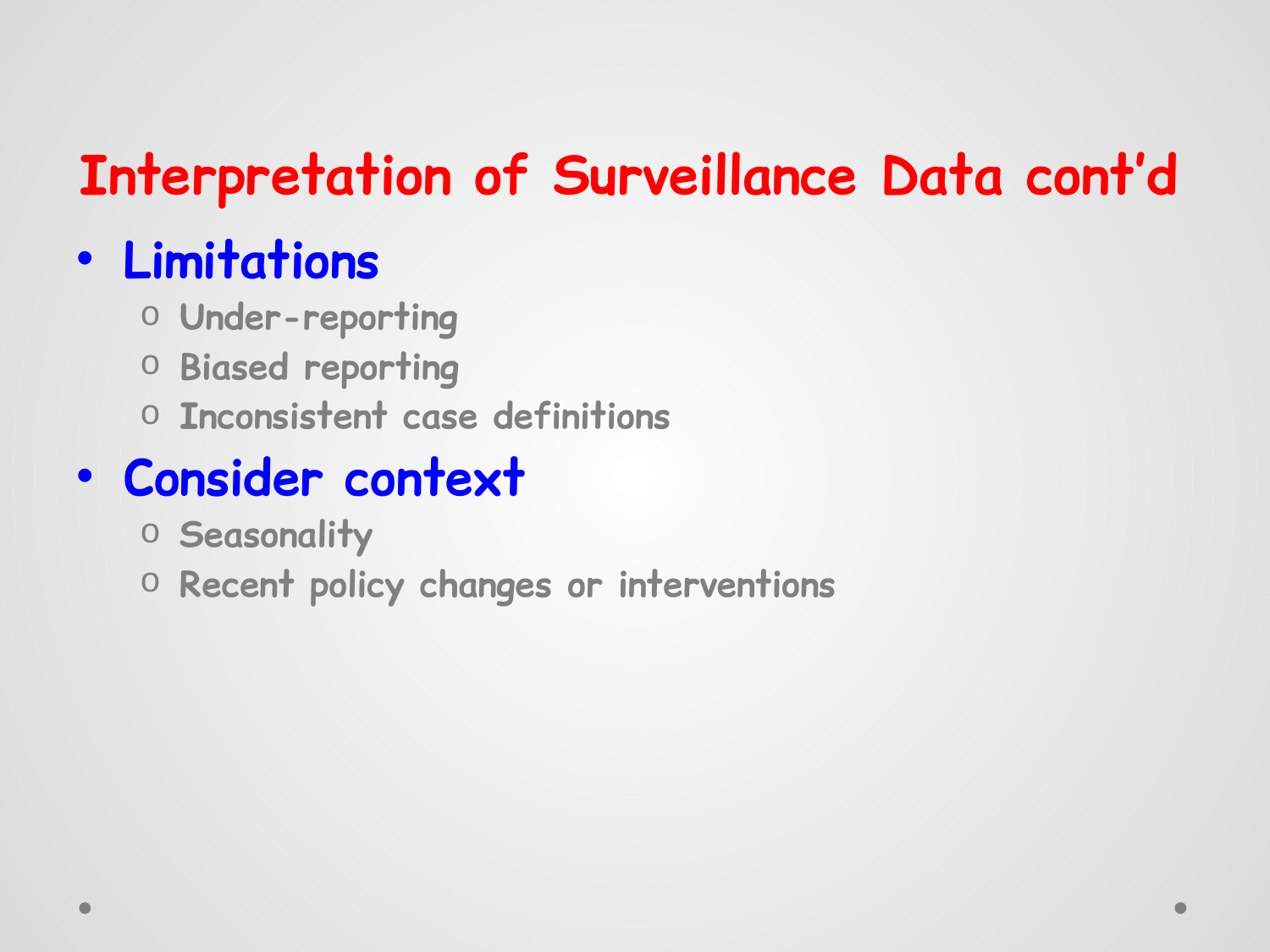

# Interpretation of Surveillance Data cont’d
Limitations
Under-reporting
Biased reporting
Inconsistent case definitions
Consider context
Seasonality
Recent policy changes or interventions